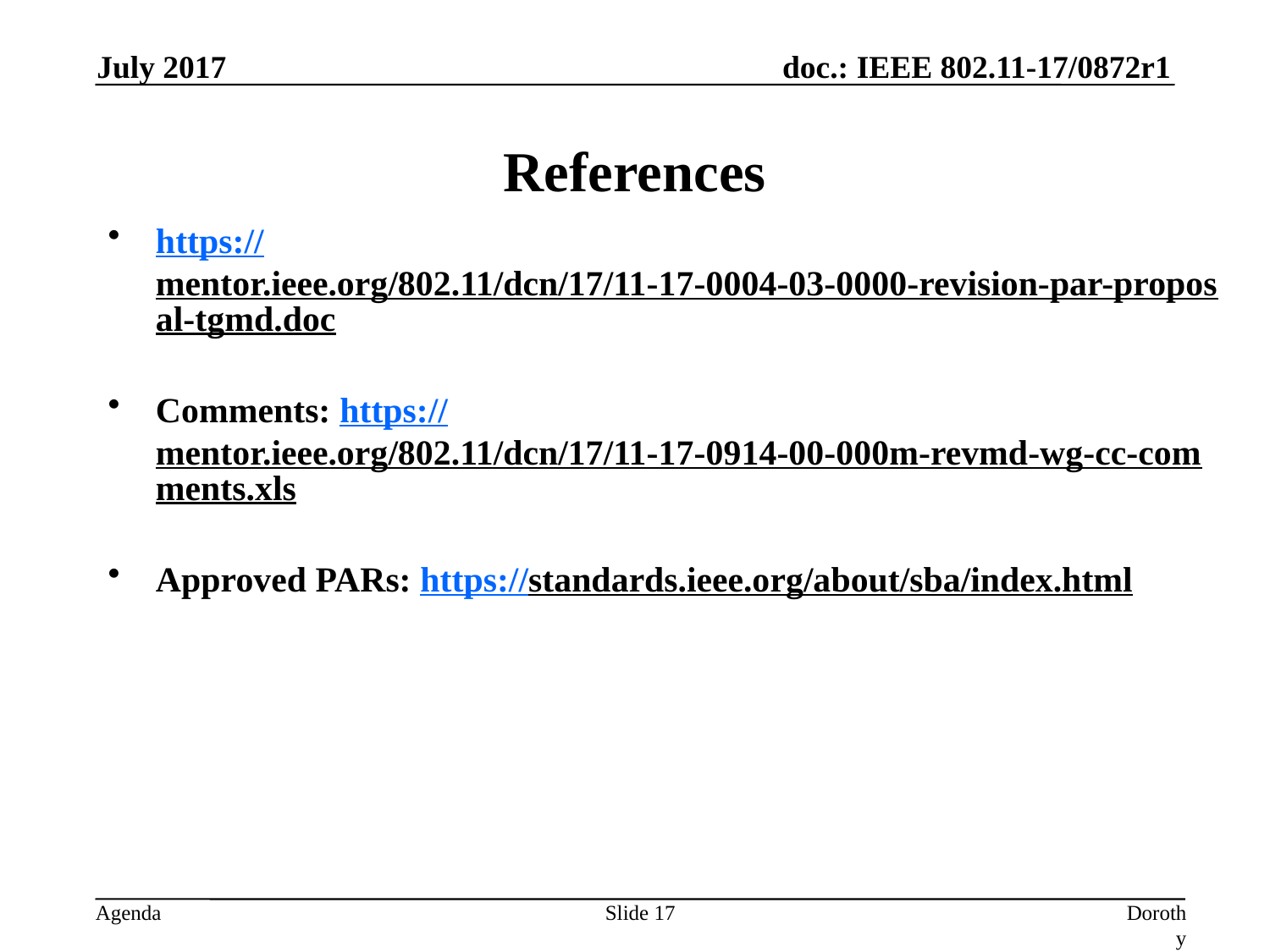

July 2017
# References
https://mentor.ieee.org/802.11/dcn/17/11-17-0004-03-0000-revision-par-proposal-tgmd.doc
Comments: https://mentor.ieee.org/802.11/dcn/17/11-17-0914-00-000m-revmd-wg-cc-comments.xls
Approved PARs: https://standards.ieee.org/about/sba/index.html
Slide 17
Dorothy Stanley, HP Enterprise